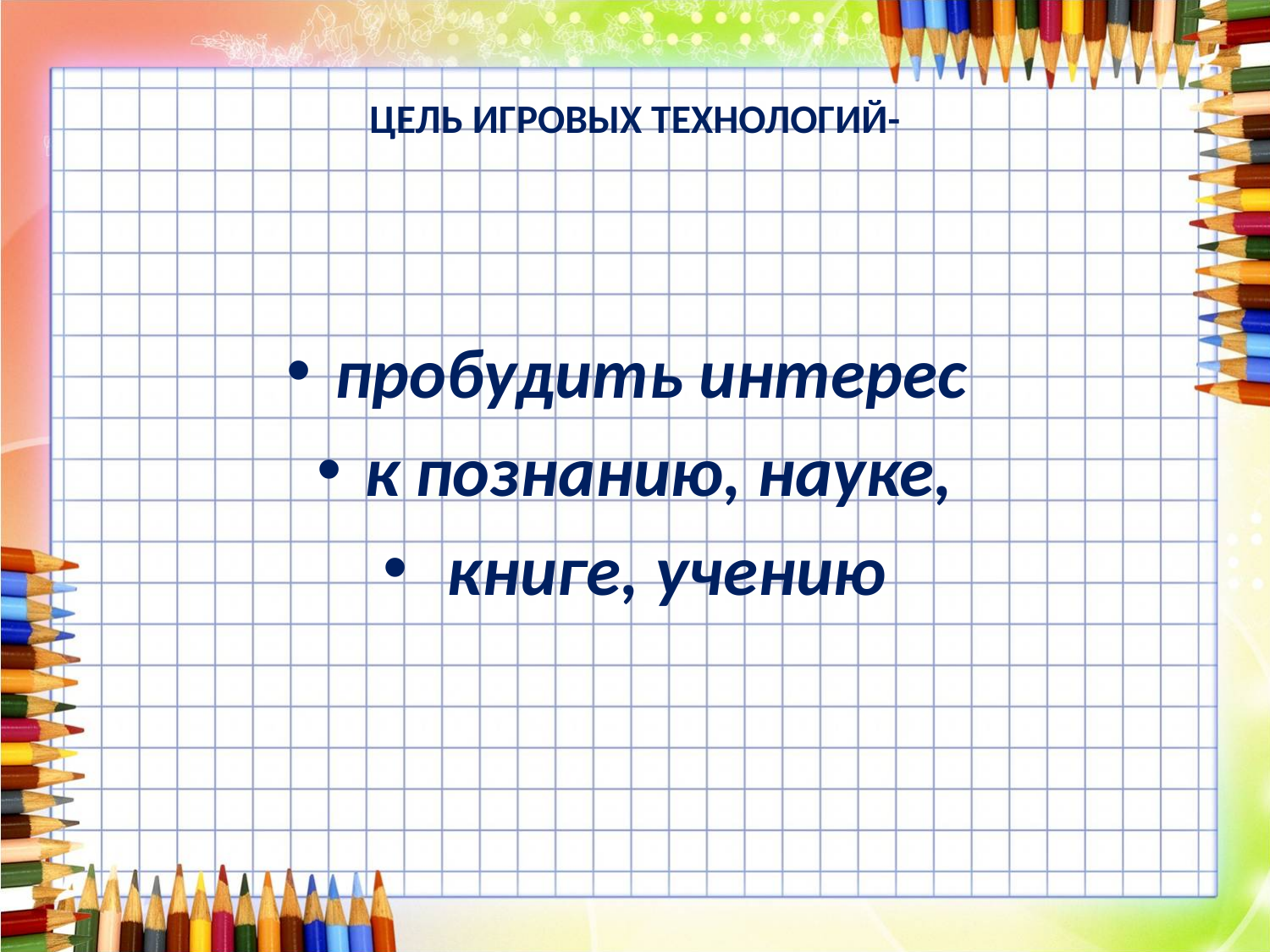

# ЦЕЛЬ ИГРОВЫХ ТЕХНОЛОГИЙ-

пробудить интерес
к познанию, науке,
 книге, учению